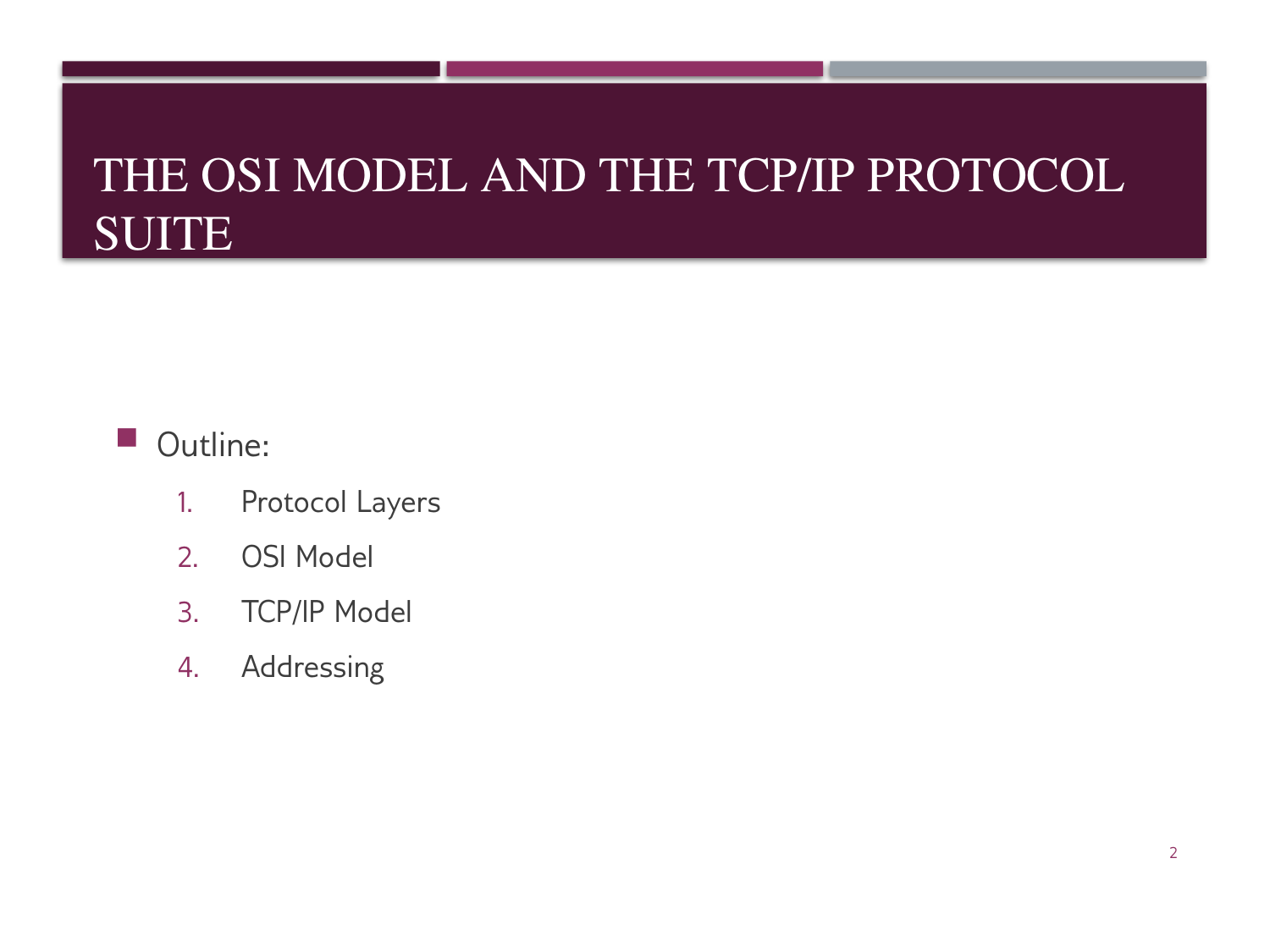

The OSI Model and the TCP/IP Protocol Suite

Outline:
Protocol Layers
OSI Model
TCP/IP Model
Addressing

2